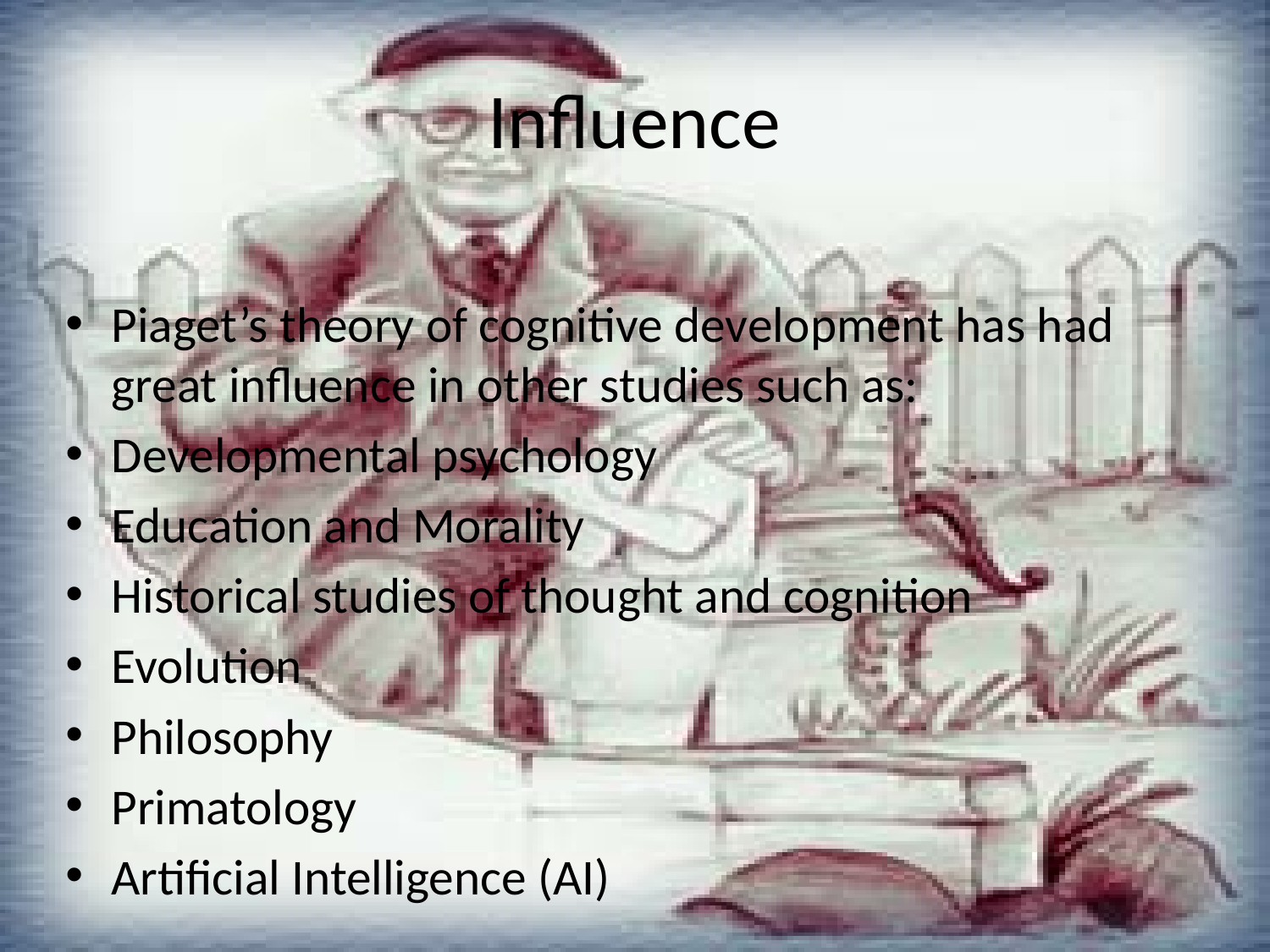

# Influence
Piaget’s theory of cognitive development has had great influence in other studies such as:
Developmental psychology
Education and Morality
Historical studies of thought and cognition
Evolution
Philosophy
Primatology
Artificial Intelligence (AI)